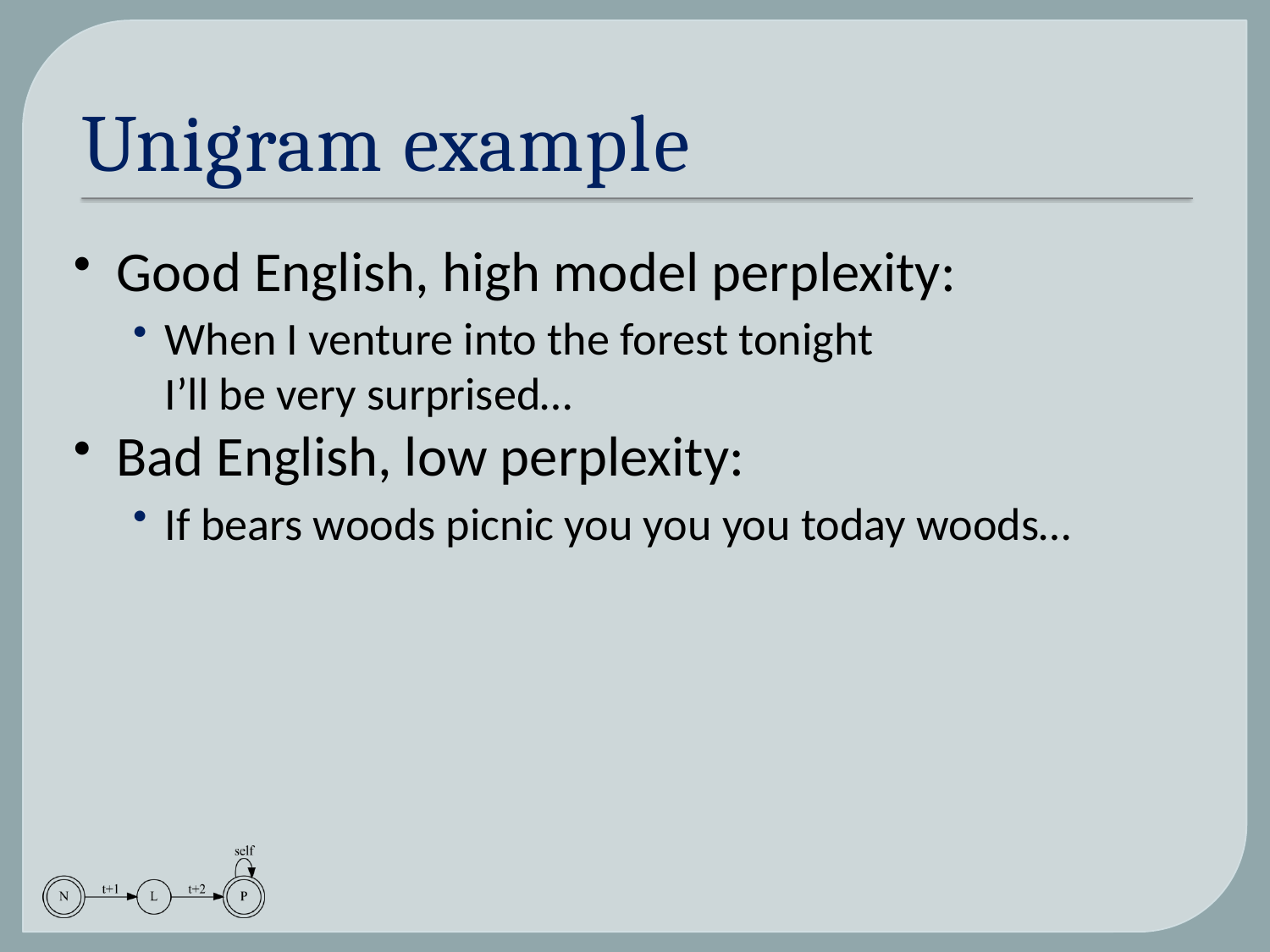

# Unigram example
Good English, high model perplexity:
When I venture into the forest tonight
I’ll be very surprised…
Bad English, low perplexity:
If bears woods picnic you you you today woods…